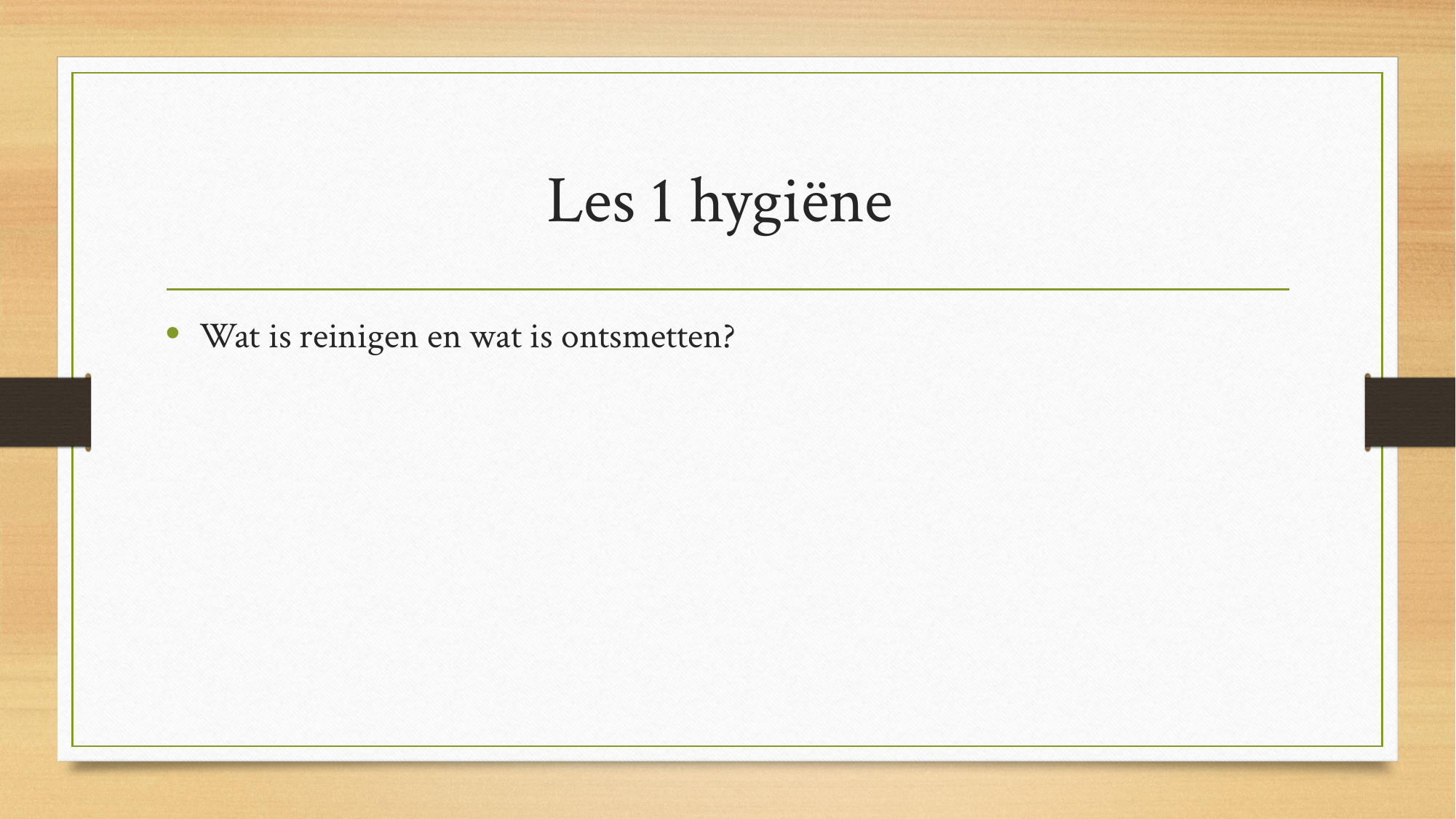

# Les 1 hygiëne
Wat is reinigen en wat is ontsmetten?